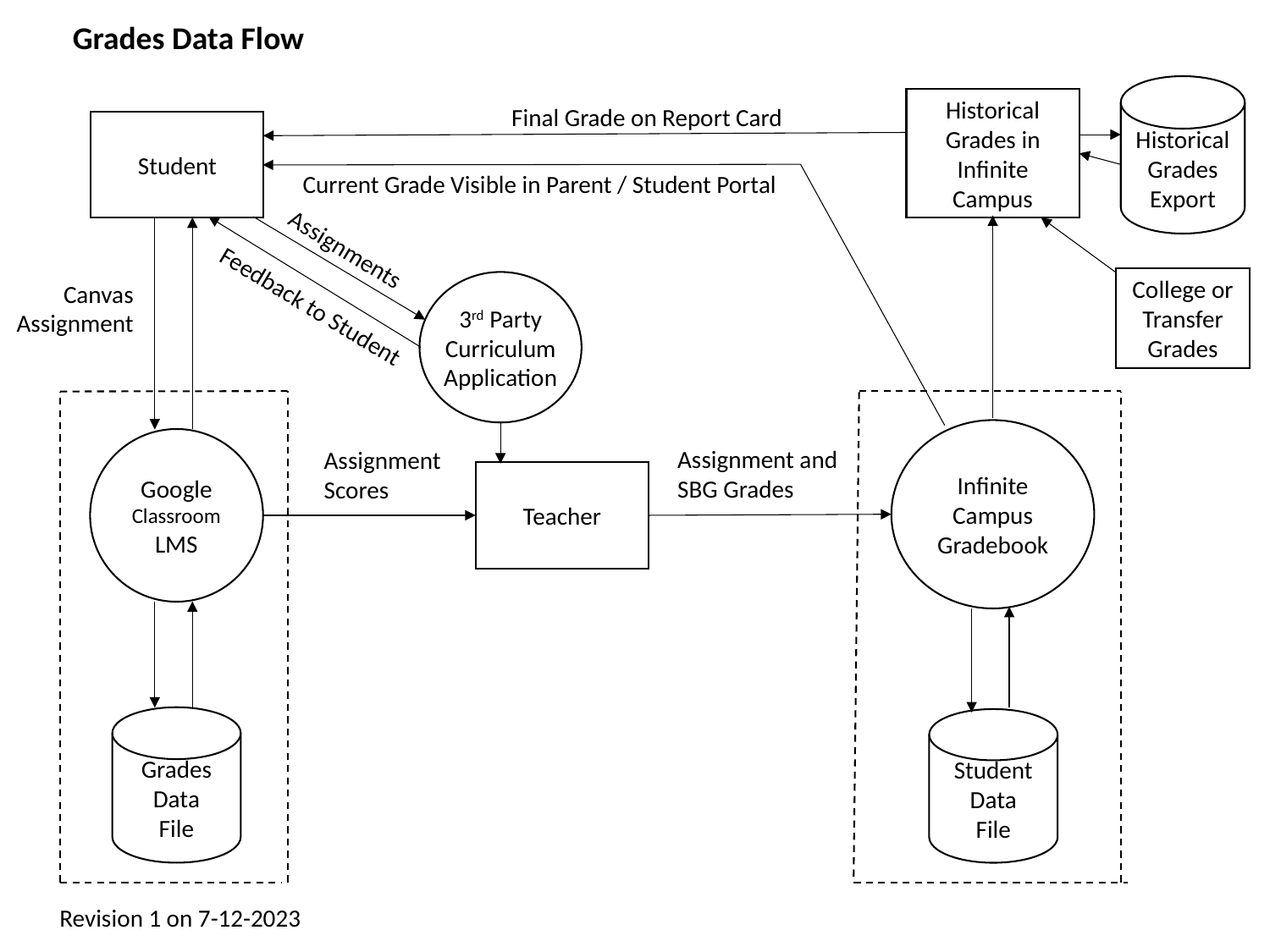

Grades Data Flow
Historical
Grades
Export
Historical Grades in Infinite Campus
Final Grade on Report Card
Student
Current Grade Visible in Parent / Student Portal
Assignments
College or Transfer Grades
3rd Party
Curriculum
Application
Canvas
Assignment
Feedback to Student
Infinite Campus
Gradebook
Google Classroom
LMS
Assignment and SBG Grades
Assignment Scores
Teacher
Grades
Data
File
Student
Data
File
Revision 1 on 7-12-2023